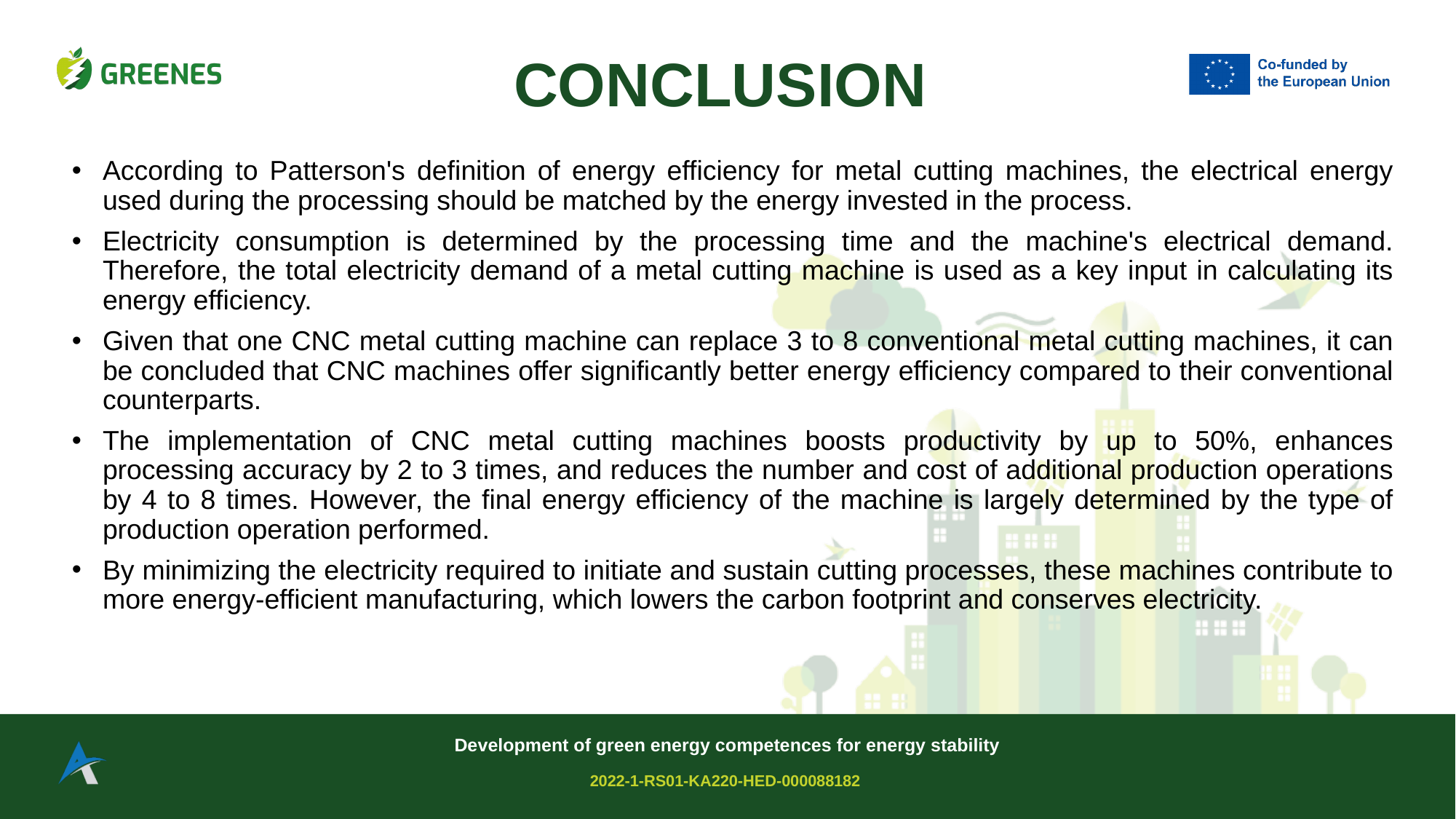

# CONCLUSION
According to Patterson's definition of energy efficiency for metal cutting machines, the electrical energy used during the processing should be matched by the energy invested in the process.
Electricity consumption is determined by the processing time and the machine's electrical demand. Therefore, the total electricity demand of a metal cutting machine is used as a key input in calculating its energy efficiency.
Given that one CNC metal cutting machine can replace 3 to 8 conventional metal cutting machines, it can be concluded that CNC machines offer significantly better energy efficiency compared to their conventional counterparts.
The implementation of CNC metal cutting machines boosts productivity by up to 50%, enhances processing accuracy by 2 to 3 times, and reduces the number and cost of additional production operations by 4 to 8 times. However, the final energy efficiency of the machine is largely determined by the type of production operation performed.
By minimizing the electricity required to initiate and sustain cutting processes, these machines contribute to more energy-efficient manufacturing, which lowers the carbon footprint and conserves electricity.